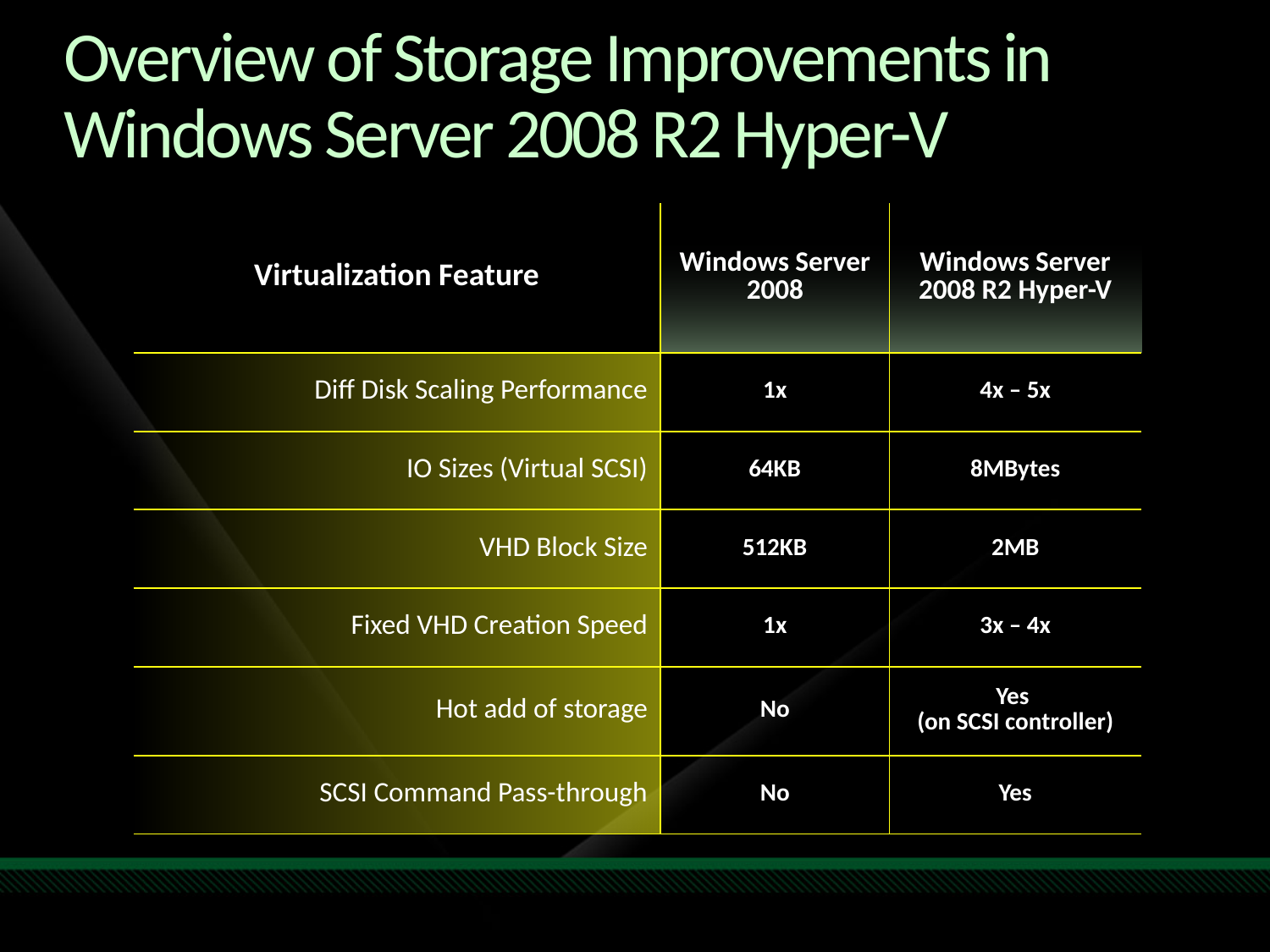

Overview of Storage Improvements in Windows Server 2008 R2 Hyper-V
| Virtualization Feature | Windows Server 2008 | Windows Server 2008 R2 Hyper-V |
| --- | --- | --- |
| Diff Disk Scaling Performance | 1x | 4x – 5x |
| IO Sizes (Virtual SCSI) | 64KB | 8MBytes |
| VHD Block Size | 512KB | 2MB |
| Fixed VHD Creation Speed | 1x | 3x – 4x |
| Hot add of storage | No | Yes (on SCSI controller) |
| SCSI Command Pass-through | No | Yes |